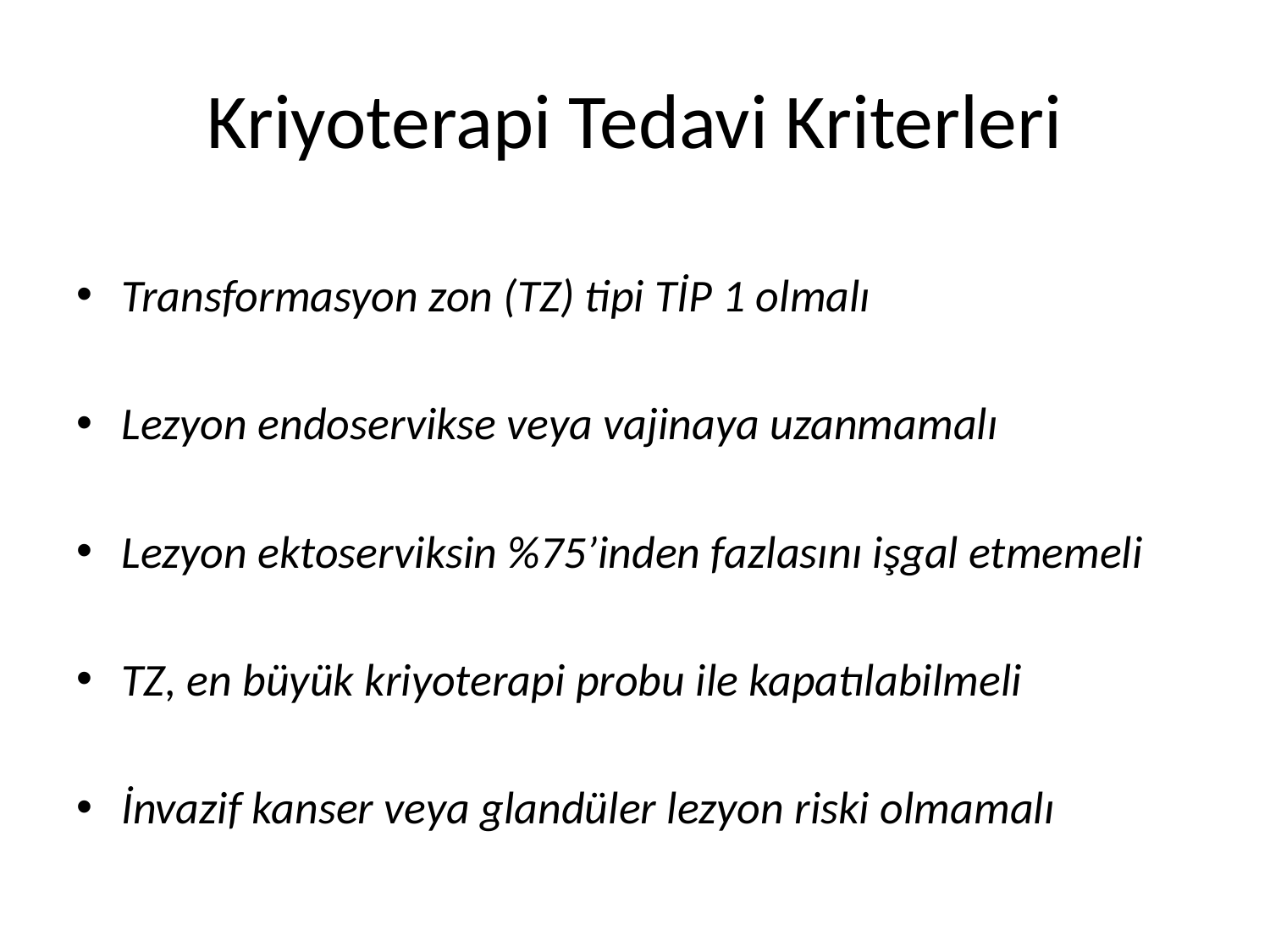

# Kriyoterapi Tedavi Kriterleri
Transformasyon zon (TZ) tipi TİP 1 olmalı

Lezyon endoservikse veya vajinaya uzanmamalı

Lezyon ektoserviksin %75’inden fazlasını işgal etmemeli

TZ, en büyük kriyoterapi probu ile kapatılabilmeli

İnvazif kanser veya glandüler lezyon riski olmamalı